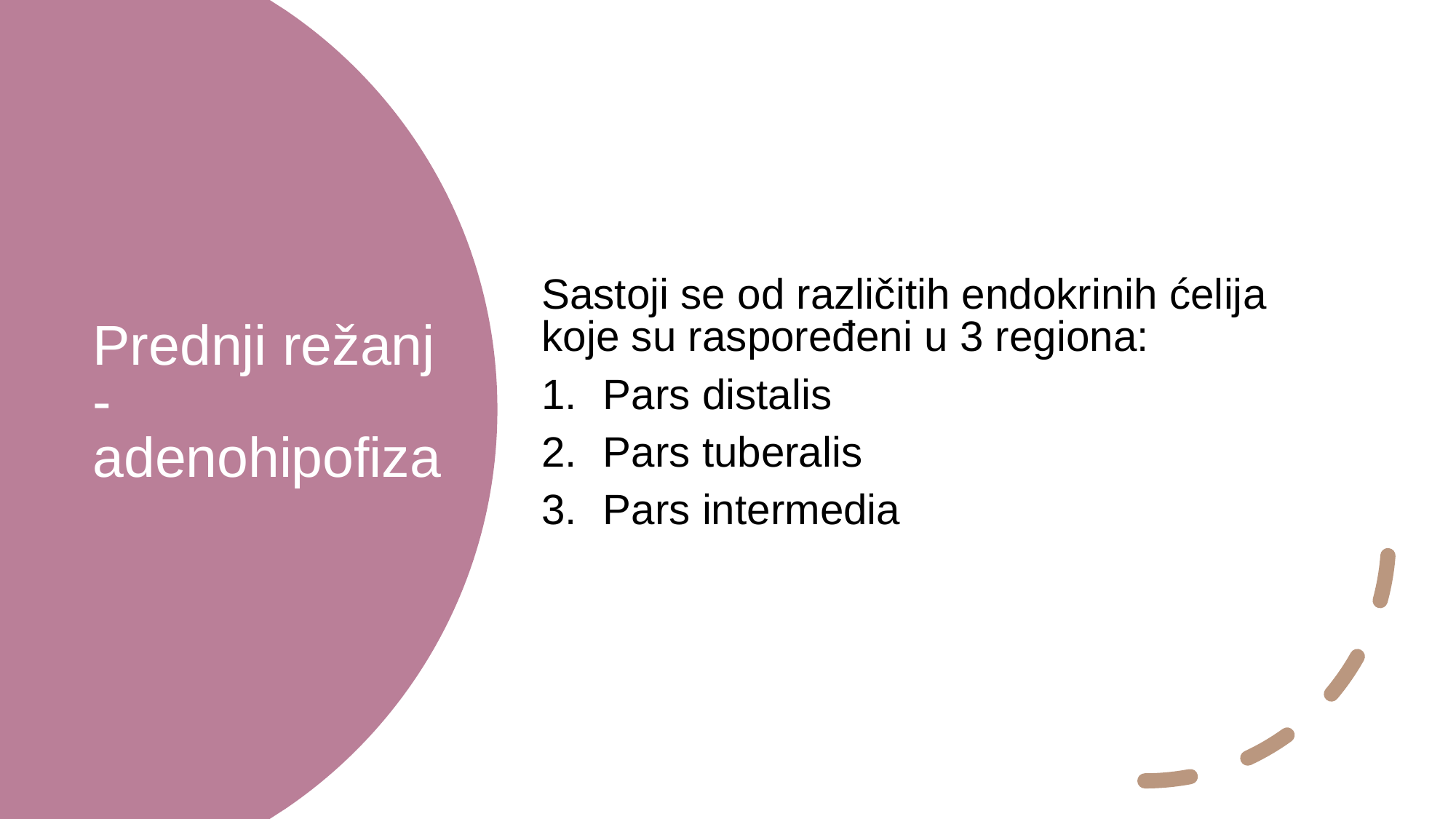

Sastoji se od različitih endokrinih ćelija koje su raspoređeni u 3 regiona:
Pars distalis
Pars tuberalis
Pars intermedia
# Prednji režanj - adenohipofiza